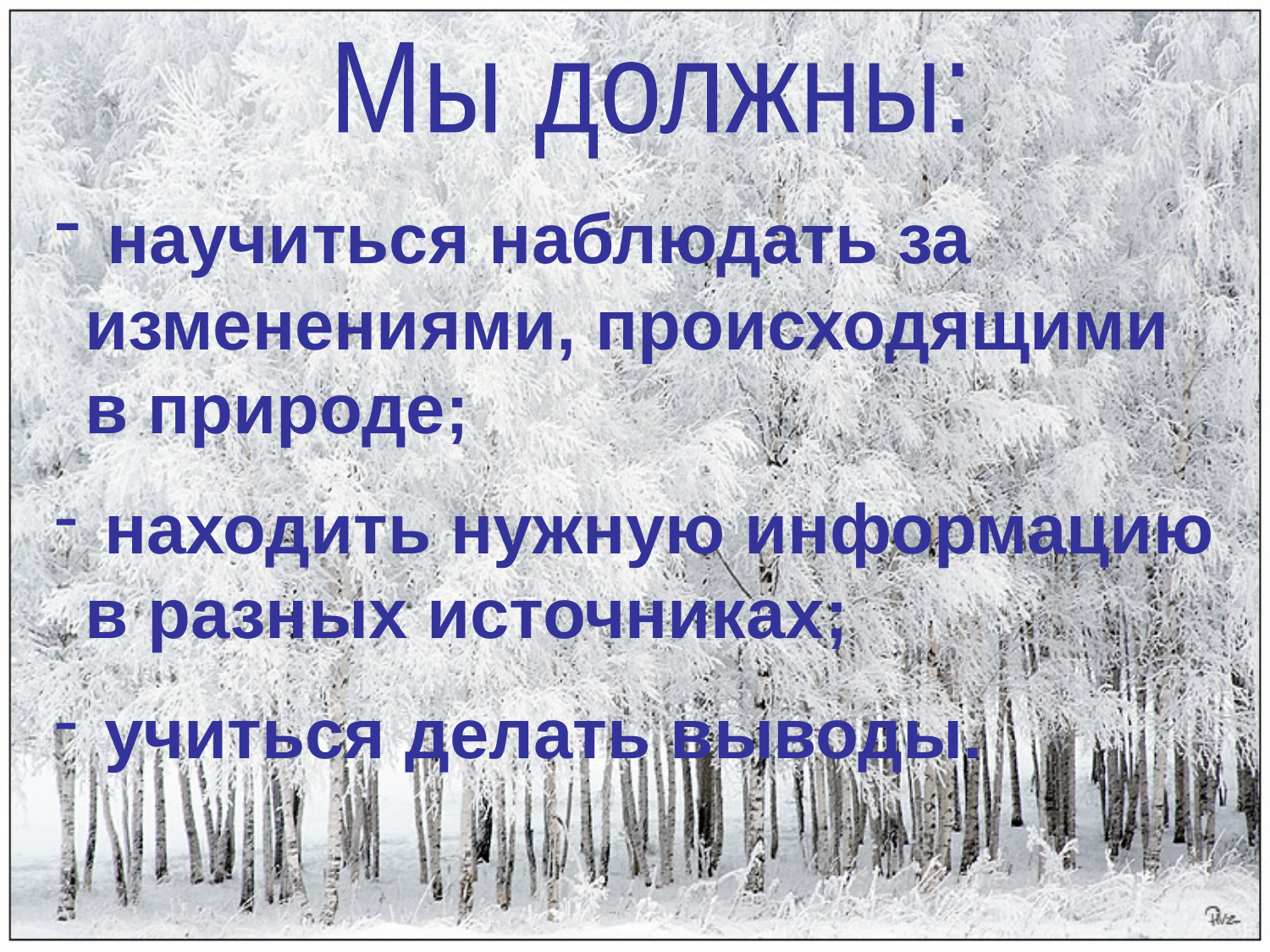

Мы должны:
 научиться наблюдать за изменениями, происходящими в природе;
 находить нужную информацию в разных источниках;
 учиться делать выводы.